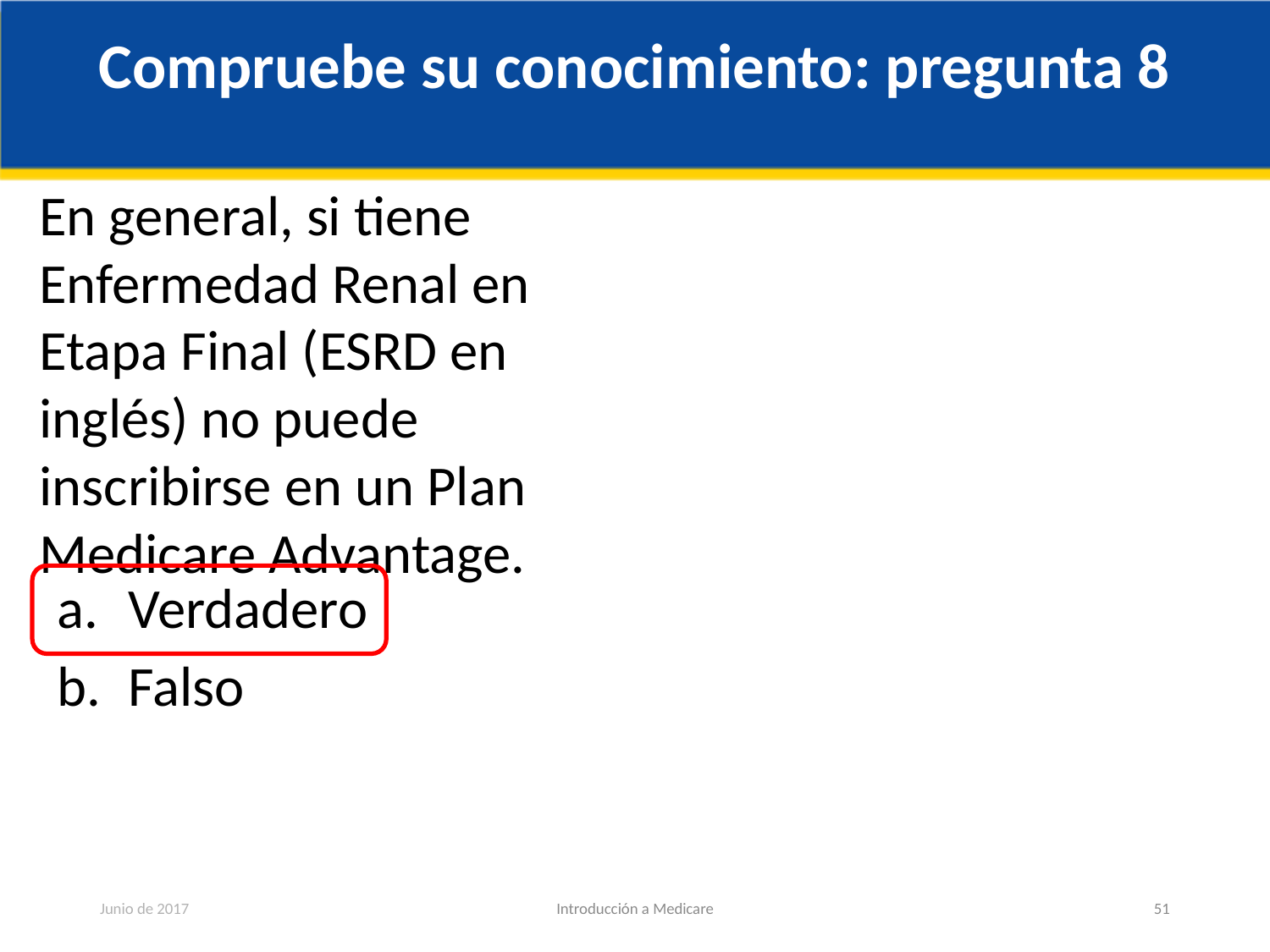

# Compruebe su conocimiento: pregunta 8
En general, si tiene Enfermedad Renal en Etapa Final (ESRD en inglés) no puede inscribirse en un Plan Medicare Advantage.
Verdadero
Falso

Junio de 2017
Introducción a Medicare
51